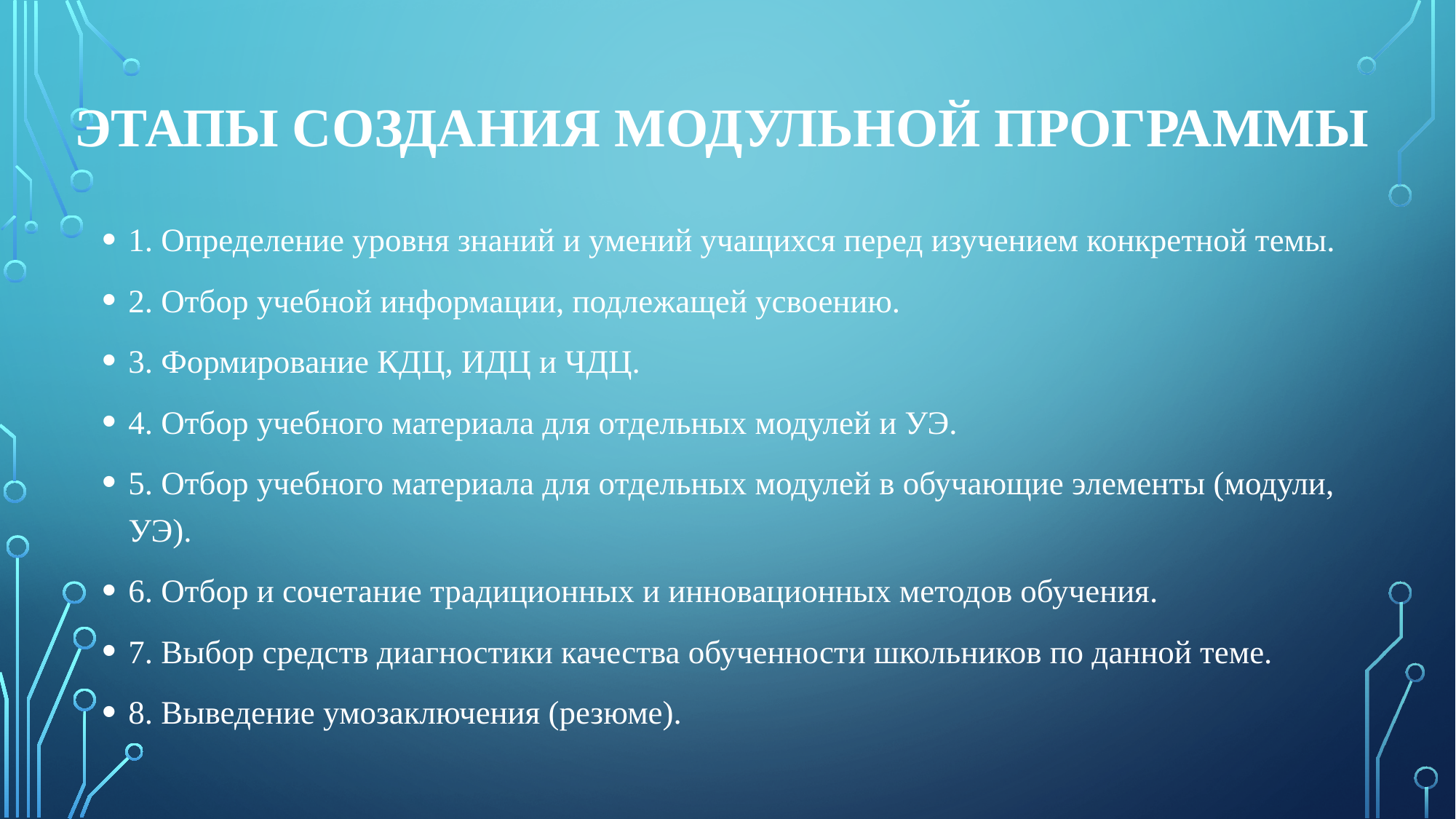

# Этапы создания модульной программы
1. Определение уровня знаний и умений учащихся перед изучением конкретной темы.
2. Отбор учебной информации, подлежащей усвоению.
3. Формирование КДЦ, ИДЦ и ЧДЦ.
4. Отбор учебного материала для отдельных модулей и УЭ.
5. Отбор учебного материала для отдельных модулей в обучающие элементы (модули, УЭ).
6. Отбор и сочетание традиционных и инновационных методов обучения.
7. Выбор средств диагностики качества обученности школьников по данной теме.
8. Выведение умозаключения (резюме).